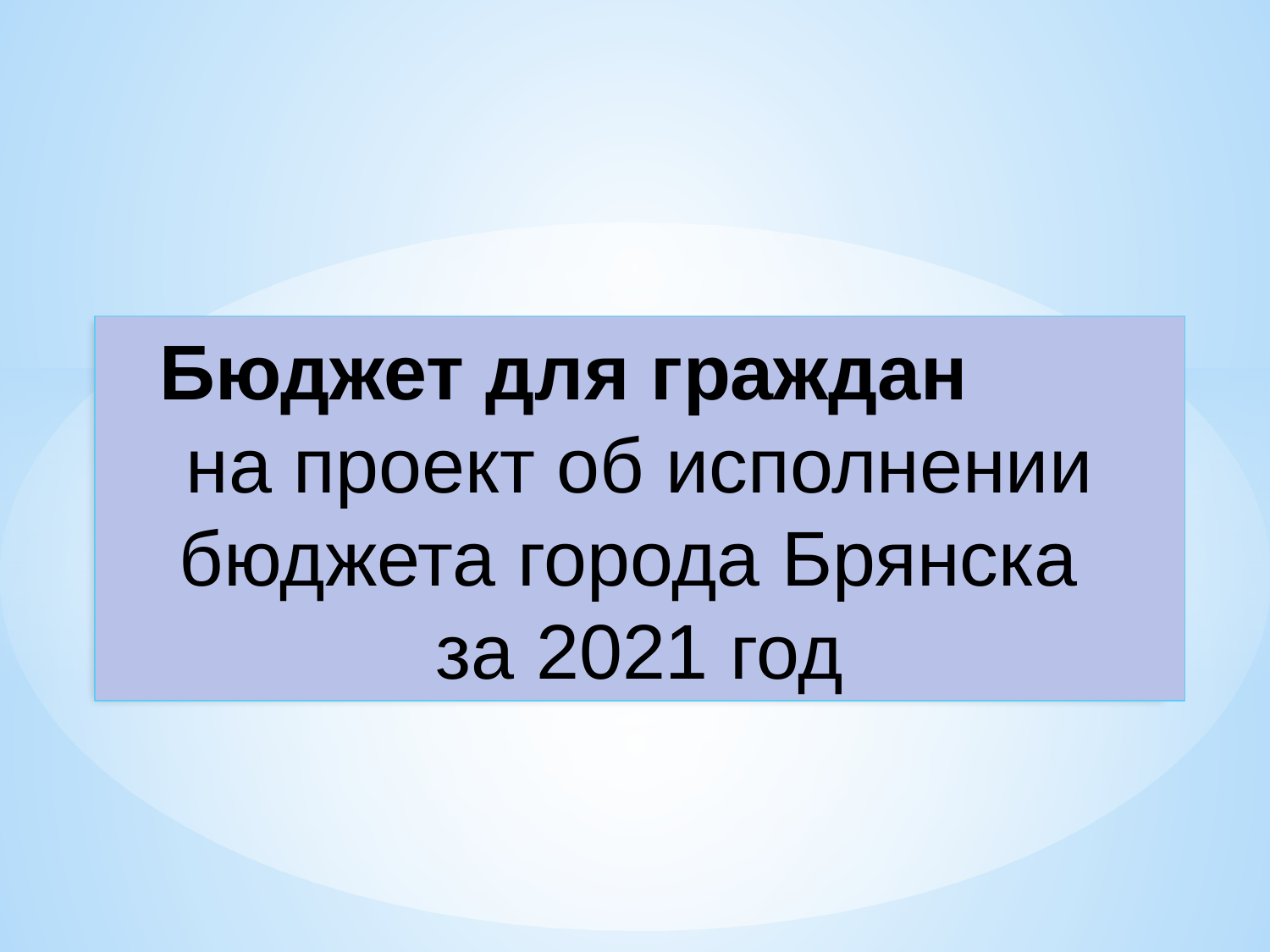

Бюджет для граждан
на проект об исполнении бюджета города Брянска
за 2021 год